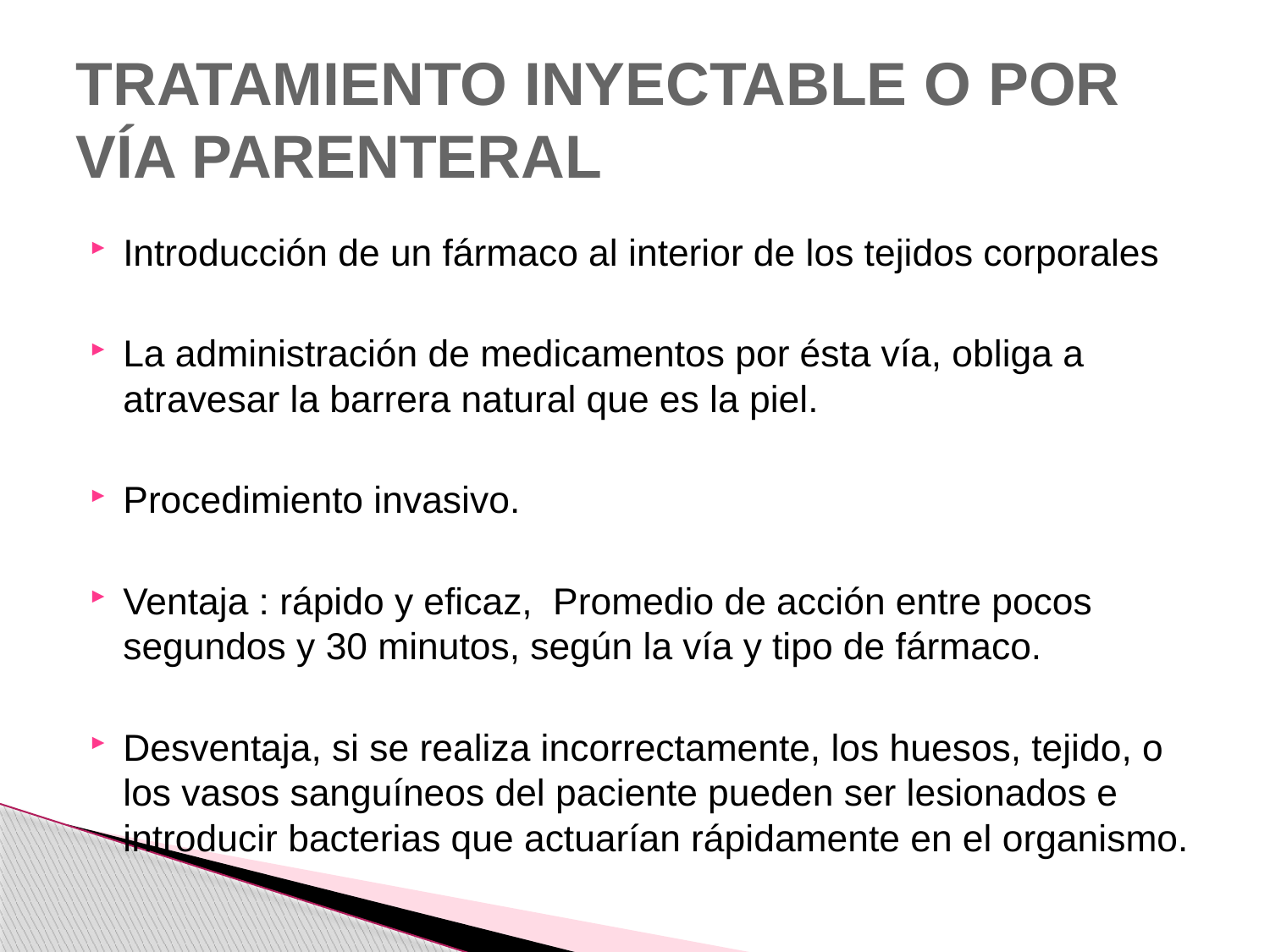

# TRATAMIENTO INYECTABLE O POR VÍA PARENTERAL
Introducción de un fármaco al interior de los tejidos corporales

La administración de medicamentos por ésta vía, obliga a atravesar la barrera natural que es la piel.

Procedimiento invasivo.

Ventaja : rápido y eficaz,  Promedio de acción entre pocos segundos y 30 minutos, según la vía y tipo de fármaco.

Desventaja, si se realiza incorrectamente, los huesos, tejido, o los vasos sanguíneos del paciente pueden ser lesionados e introducir bacterias que actuarían rápidamente en el organismo.